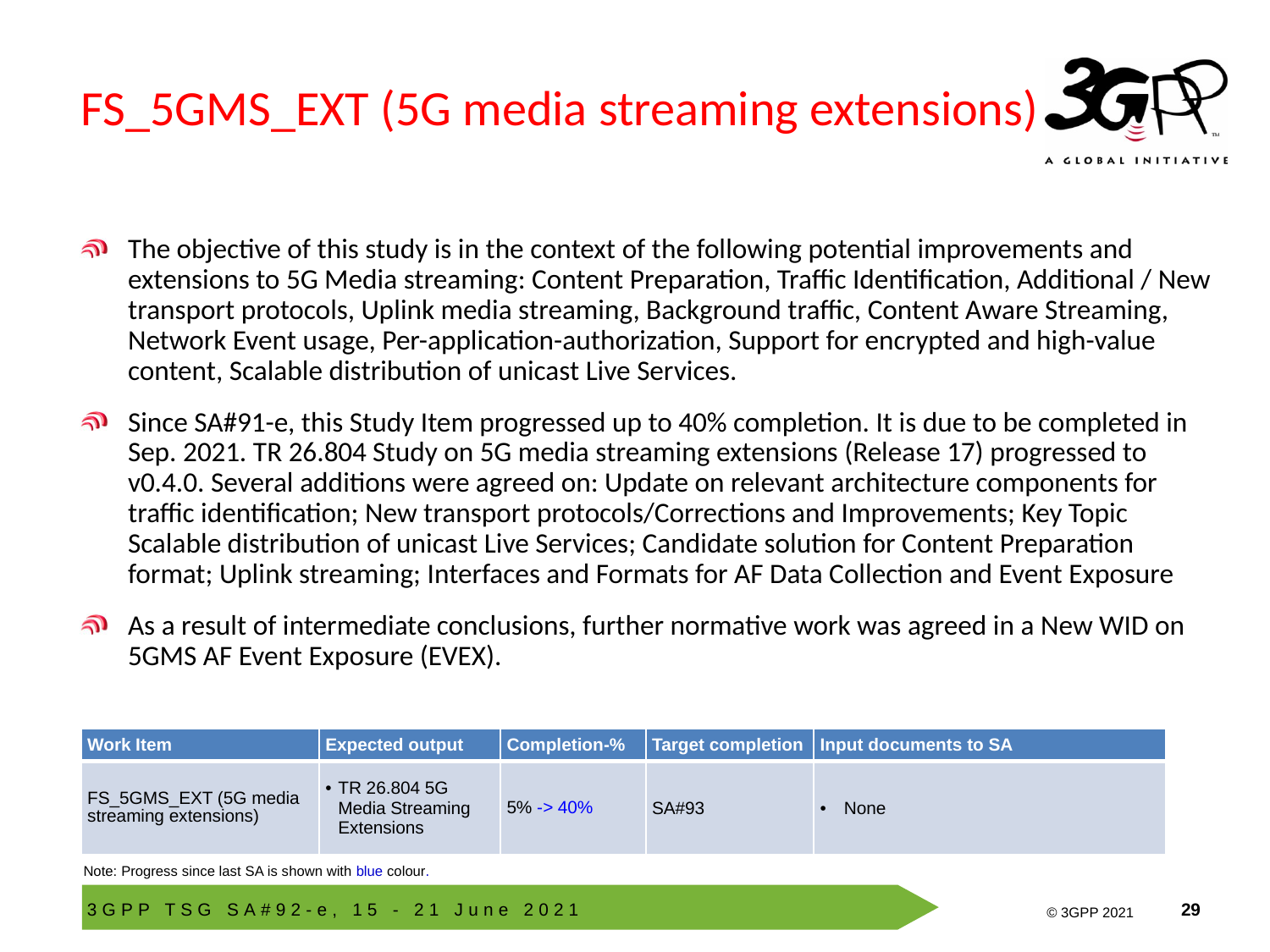

# FS_5GMS_EXT (5G media streaming extensions)
The objective of this study is in the context of the following potential improvements and extensions to 5G Media streaming: Content Preparation, Traffic Identification, Additional / New transport protocols, Uplink media streaming, Background traffic, Content Aware Streaming, Network Event usage, Per-application-authorization, Support for encrypted and high-value content, Scalable distribution of unicast Live Services.
Since SA#91-e, this Study Item progressed up to 40% completion. It is due to be completed in Sep. 2021. TR 26.804 Study on 5G media streaming extensions (Release 17) progressed to v0.4.0. Several additions were agreed on: Update on relevant architecture components for traffic identification; New transport protocols/Corrections and Improvements; Key Topic Scalable distribution of unicast Live Services; Candidate solution for Content Preparation format; Uplink streaming; Interfaces and Formats for AF Data Collection and Event Exposure
As a result of intermediate conclusions, further normative work was agreed in a New WID on 5GMS AF Event Exposure (EVEX).

| Work Item | Expected output | Completion-% | Target completion | Input documents to SA |
| --- | --- | --- | --- | --- |
| FS\_5GMS\_EXT (5G media streaming extensions) | TR 26.804 5G Media Streaming Extensions | 5% -> 40% | SA#93 | None |
Note: Progress since last SA is shown with blue colour.